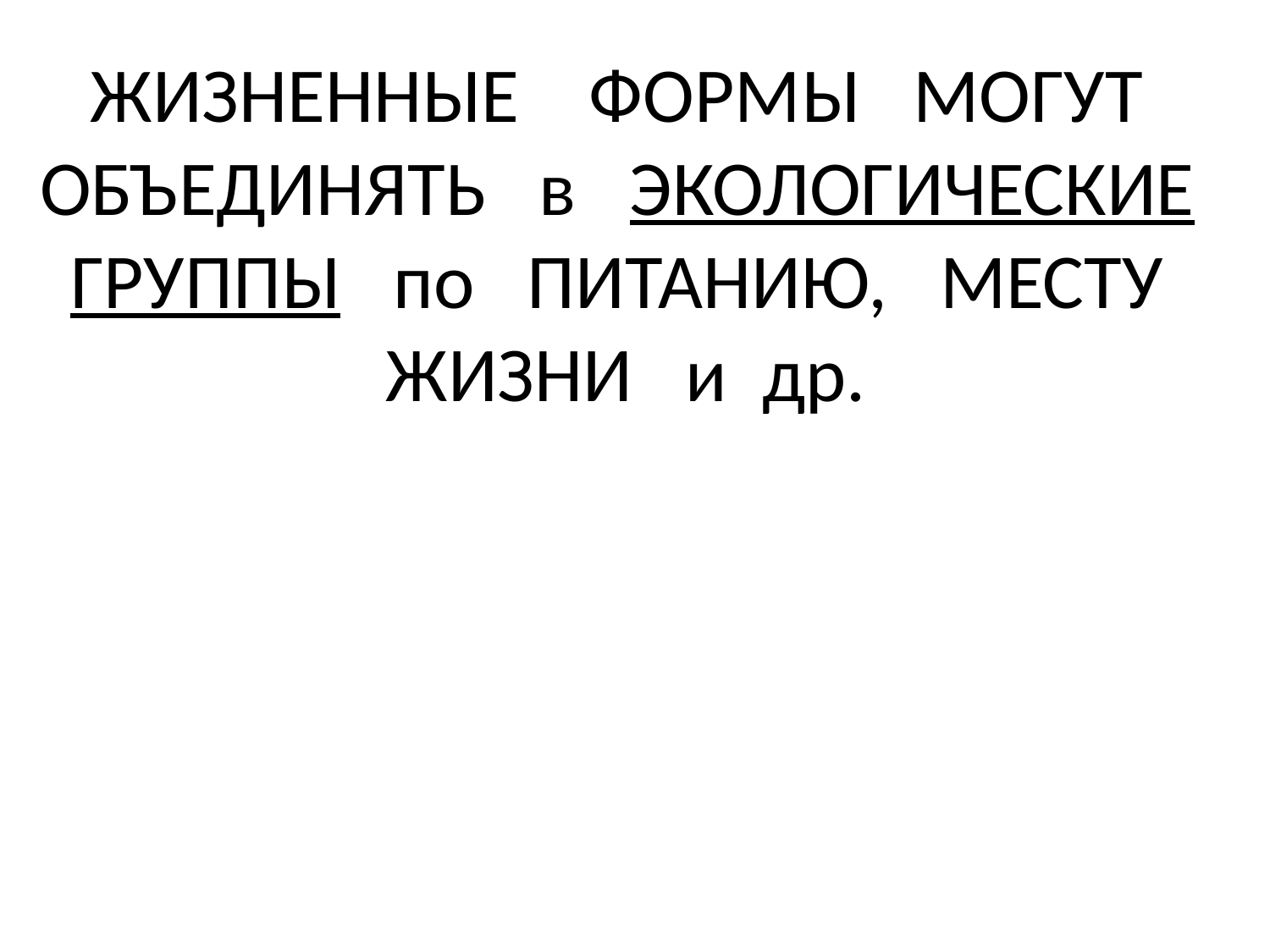

# ЖИЗНЕННЫЕ    ФОРМЫ   МОГУТ   ОБЪЕДИНЯТЬ   в   ЭКОЛОГИЧЕСКИЕ   ГРУППЫ   по   ПИТАНИЮ,   МЕСТУ   ЖИЗНИ   и  др.